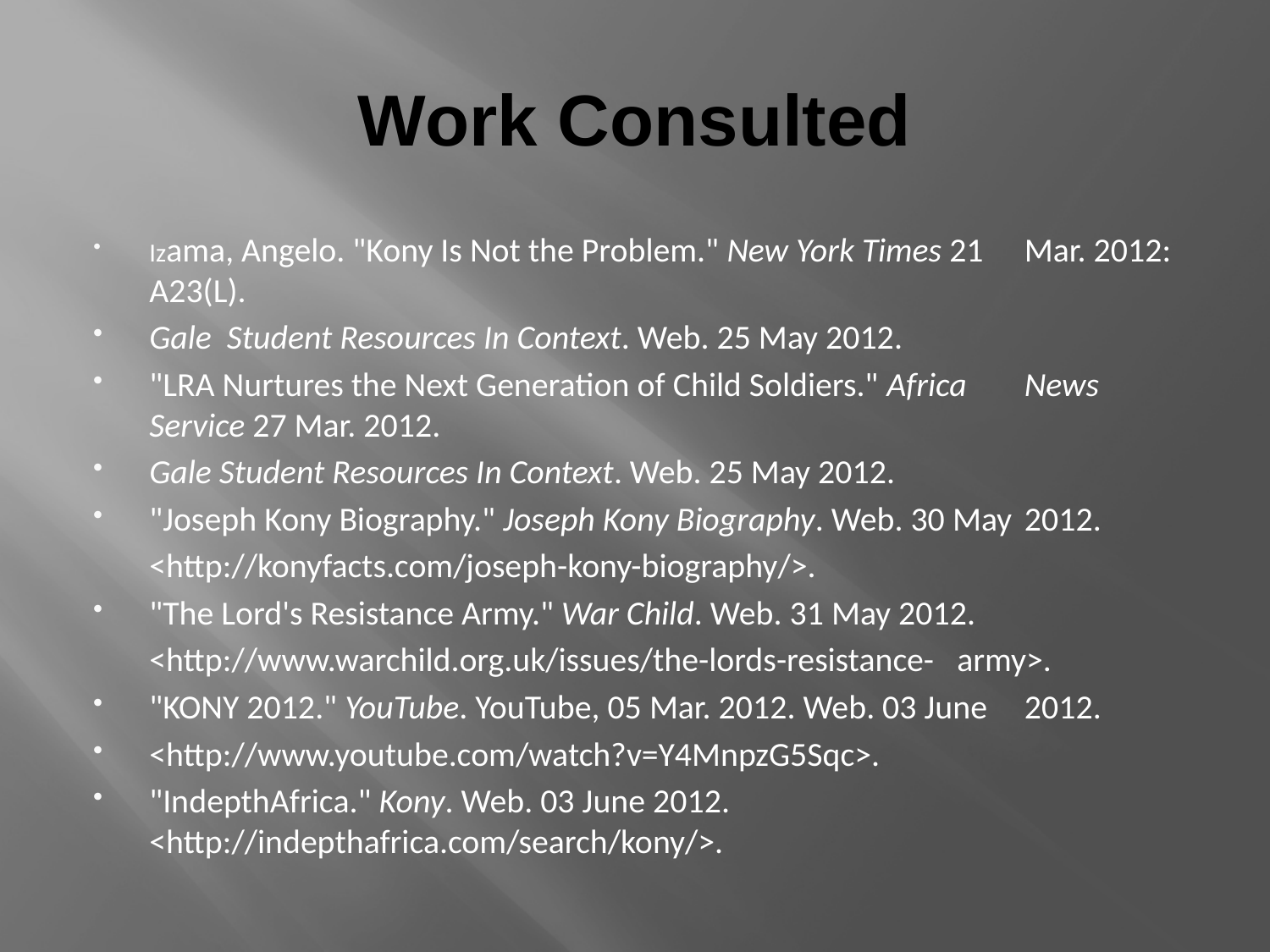

# Work Consulted
Izama, Angelo. "Kony Is Not the Problem." New York Times 21 	Mar. 2012: A23(L).
Gale  Student Resources In Context. Web. 25 May 2012.
"LRA Nurtures the Next Generation of Child Soldiers." Africa 	News Service 27 Mar. 2012.
Gale Student Resources In Context. Web. 25 May 2012.
"Joseph Kony Biography." Joseph Kony Biography. Web. 30 May 	2012.
		<http://konyfacts.com/joseph-kony-biography/>.
"The Lord's Resistance Army." War Child. Web. 31 May 2012.
		<http://www.warchild.org.uk/issues/the-lords-resistance-	army>.
"KONY 2012." YouTube. YouTube, 05 Mar. 2012. Web. 03 June 	2012.
<http://www.youtube.com/watch?v=Y4MnpzG5Sqc>.
"IndepthAfrica." Kony. Web. 03 June 2012. 	<http://indepthafrica.com/search/kony/>.